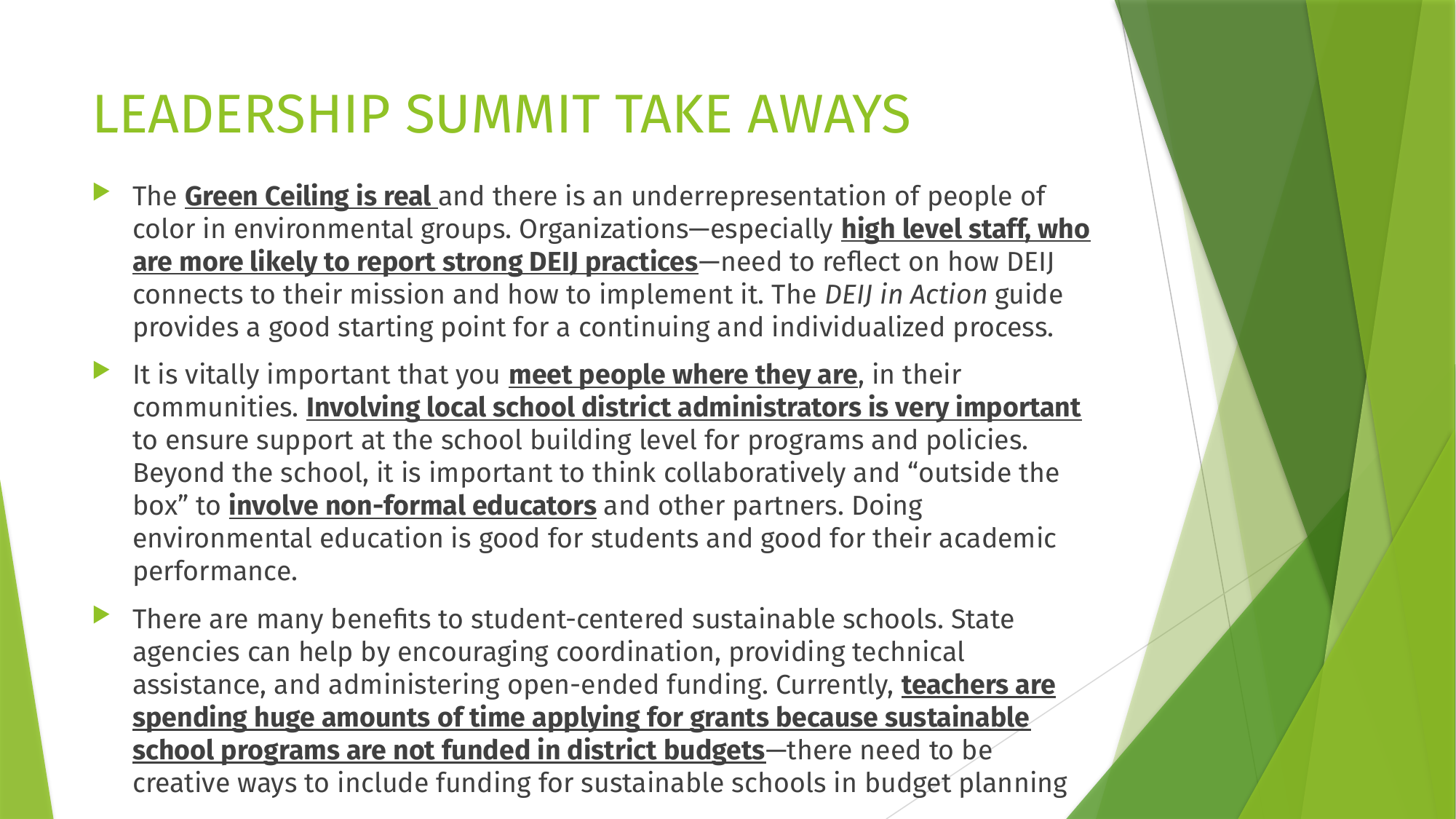

# LEADERSHIP SUMMIT TAKE AWAYS
The Green Ceiling is real and there is an underrepresentation of people of color in environmental groups. Organizations—especially high level staff, who are more likely to report strong DEIJ practices—need to reflect on how DEIJ connects to their mission and how to implement it. The DEIJ in Action guide provides a good starting point for a continuing and individualized process.
It is vitally important that you meet people where they are, in their communities. Involving local school district administrators is very important to ensure support at the school building level for programs and policies. Beyond the school, it is important to think collaboratively and “outside the box” to involve non-formal educators and other partners. Doing environmental education is good for students and good for their academic performance.
There are many benefits to student-centered sustainable schools. State agencies can help by encouraging coordination, providing technical assistance, and administering open-ended funding. Currently, teachers are spending huge amounts of time applying for grants because sustainable school programs are not funded in district budgets—there need to be creative ways to include funding for sustainable schools in budget planning